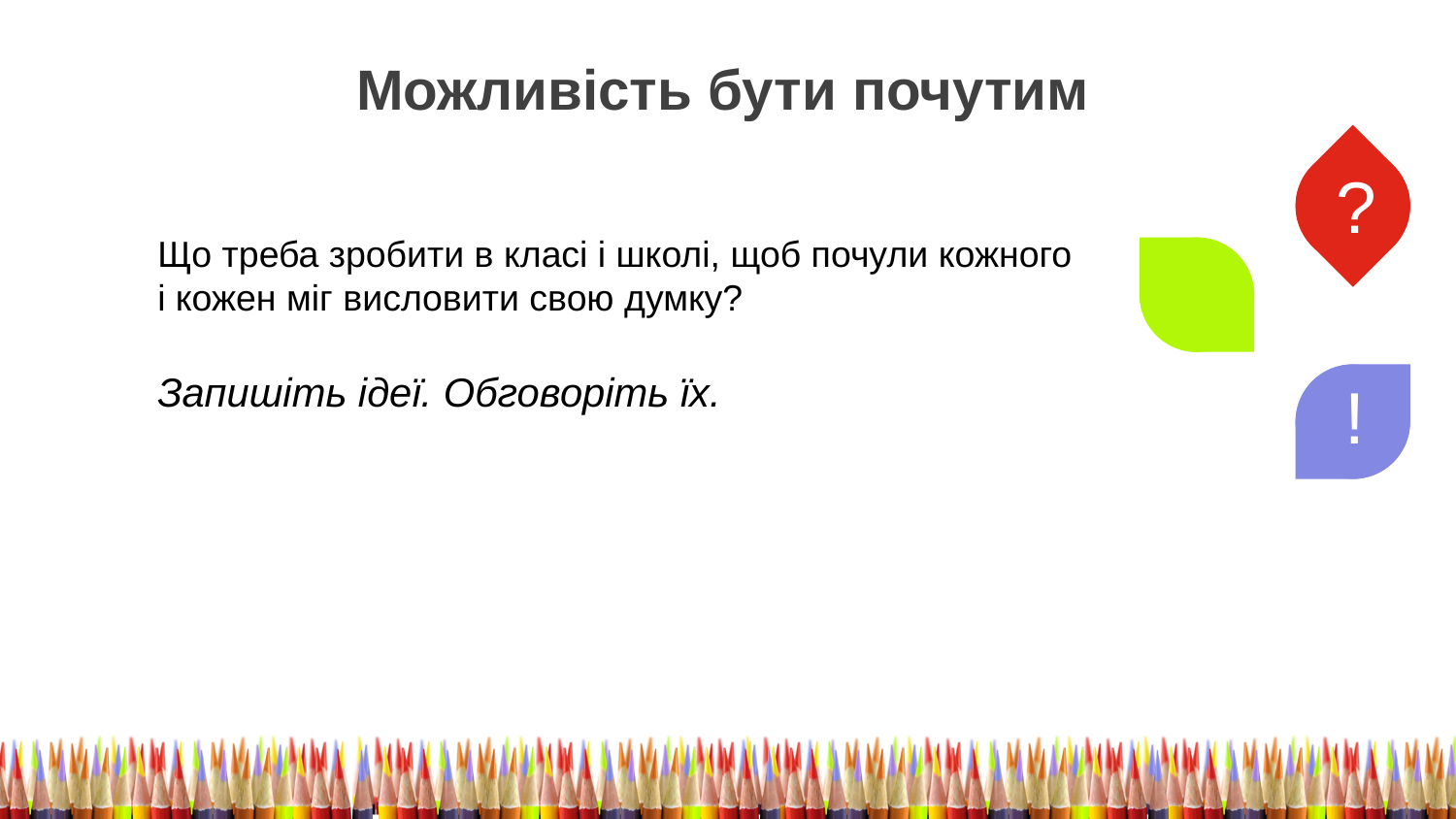

Можливість бути почутим

?

Що треба зробити в класі і школі, щоб почули кожного і кожен міг висловити свою думку?

Запишіть ідеї. Обговоріть їх.

!